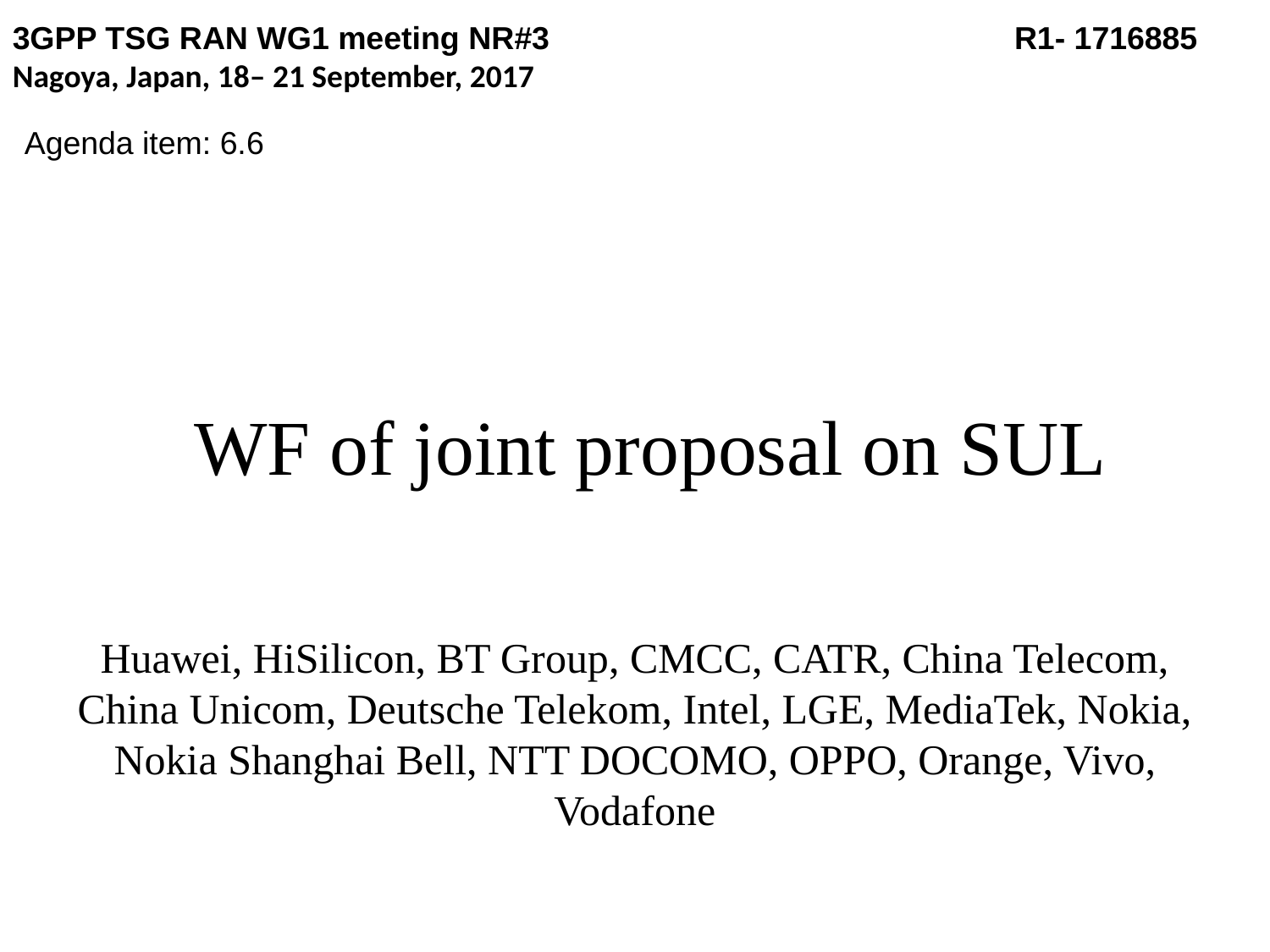

3GPP TSG RAN WG1 meeting NR#3		                           R1- 1716885
Nagoya, Japan, 18– 21 September, 2017
Agenda item: 6.6
# WF of joint proposal on SUL
Huawei, HiSilicon, BT Group, CMCC, CATR, China Telecom, China Unicom, Deutsche Telekom, Intel, LGE, MediaTek, Nokia, Nokia Shanghai Bell, NTT DOCOMO, OPPO, Orange, Vivo, Vodafone